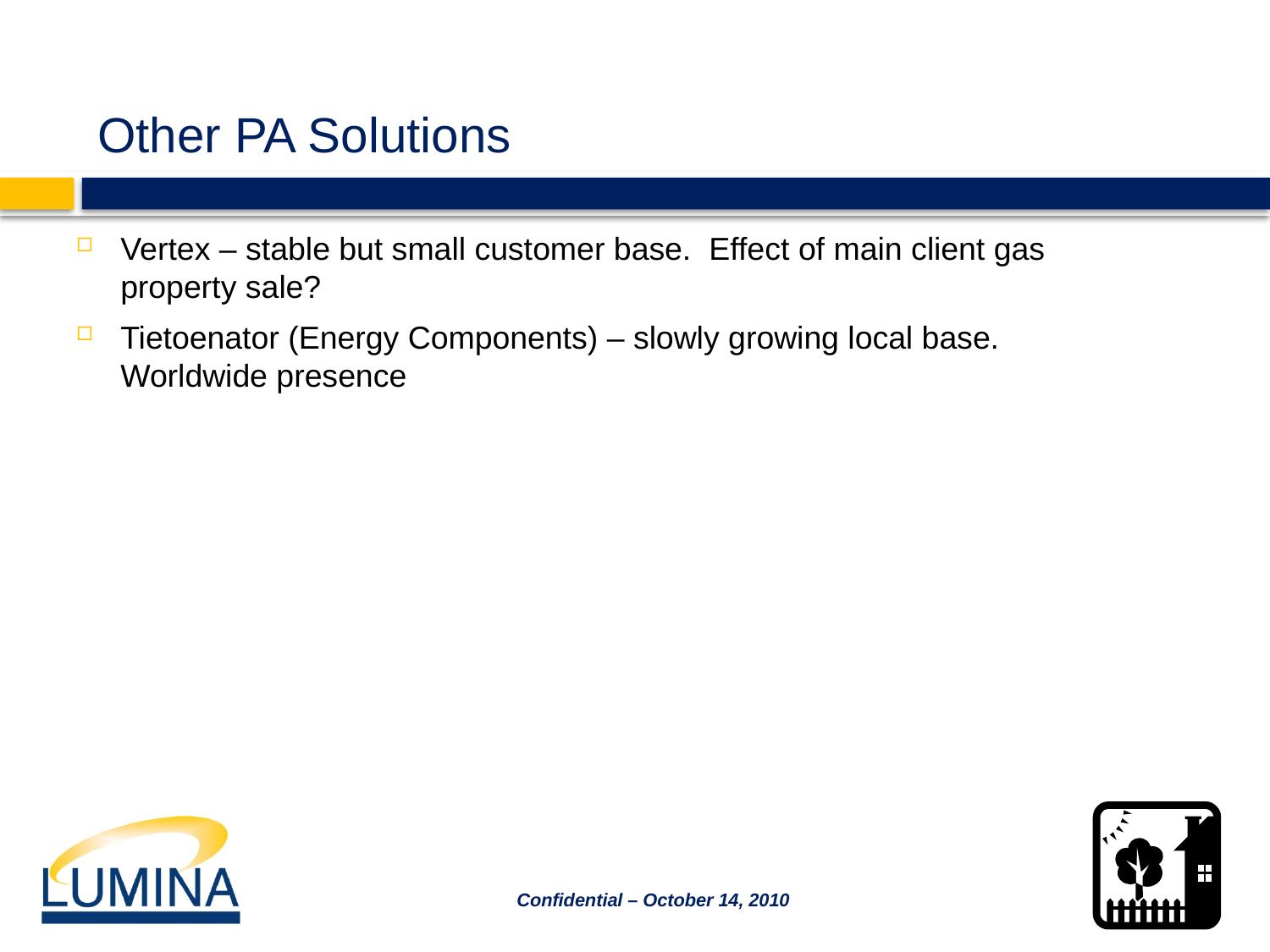

# Other PA Solutions
Vertex – stable but small customer base.  Effect of main client gas property sale?
Tietoenator (Energy Components) – slowly growing local base.  Worldwide presence